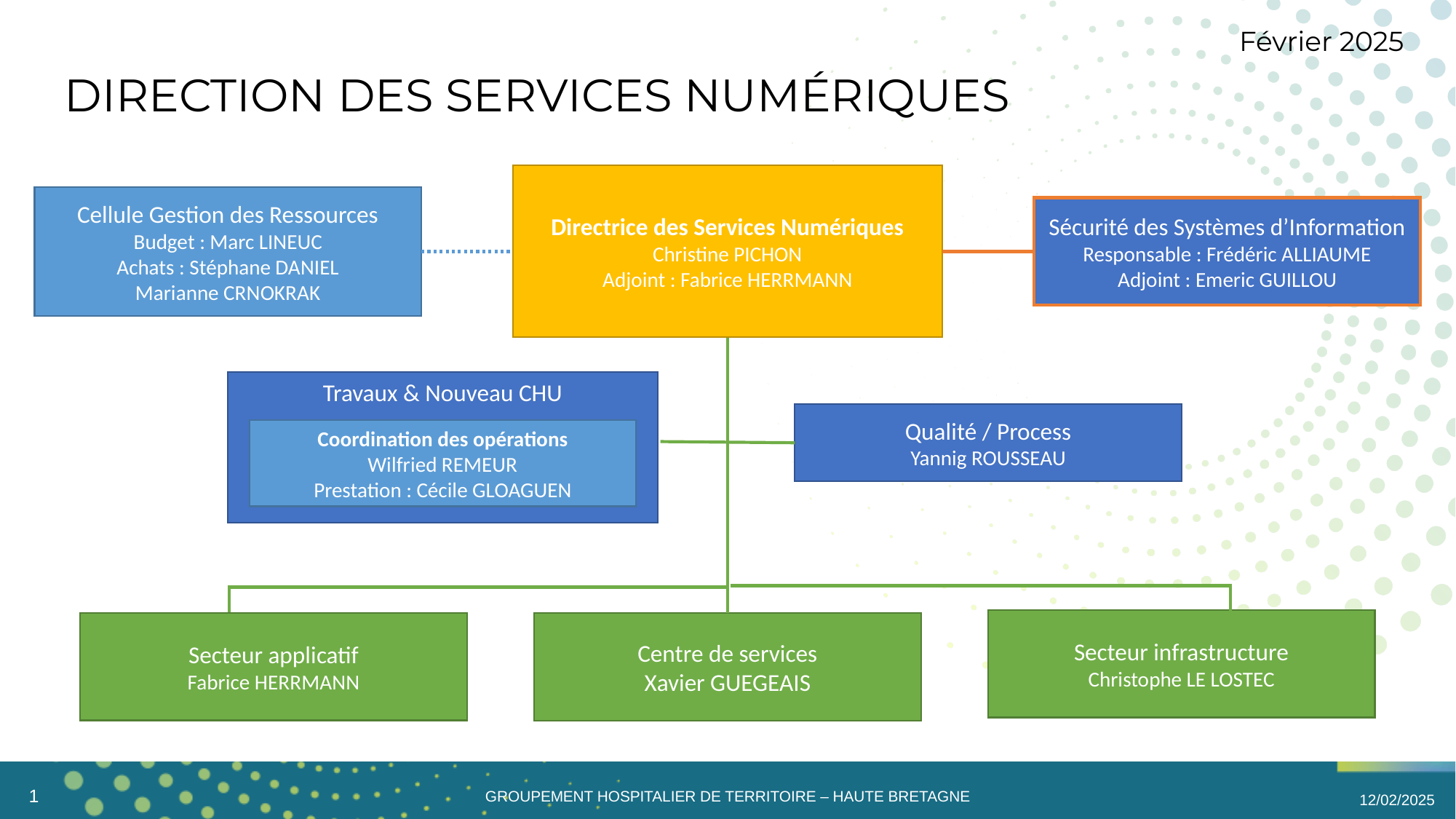

# Direction des Services Numériques
Février 2025

Directrice des Services Numériques
Christine PICHON
Adjoint : Fabrice HERRMANN
Cellule Gestion des Ressources
Budget : Marc LINEUC
Achats : Stéphane DANIEL
Marianne CRNOKRAK
Sécurité des Systèmes d’Information
Responsable : Frédéric ALLIAUME
Adjoint : Emeric GUILLOU
Travaux & Nouveau CHU
Coordination des opérations
Wilfried REMEUR
Prestation : Cécile GLOAGUEN
Qualité / Process
Yannig ROUSSEAU
Secteur infrastructure
Christophe LE LOSTEC
Secteur applicatif
Fabrice HERRMANN
Centre de services
Xavier GUEGEAIS
1
GROUPEMENT HOSPITALIER DE TERRITOIRE – HAUTE BRETAGNE
12/02/2025